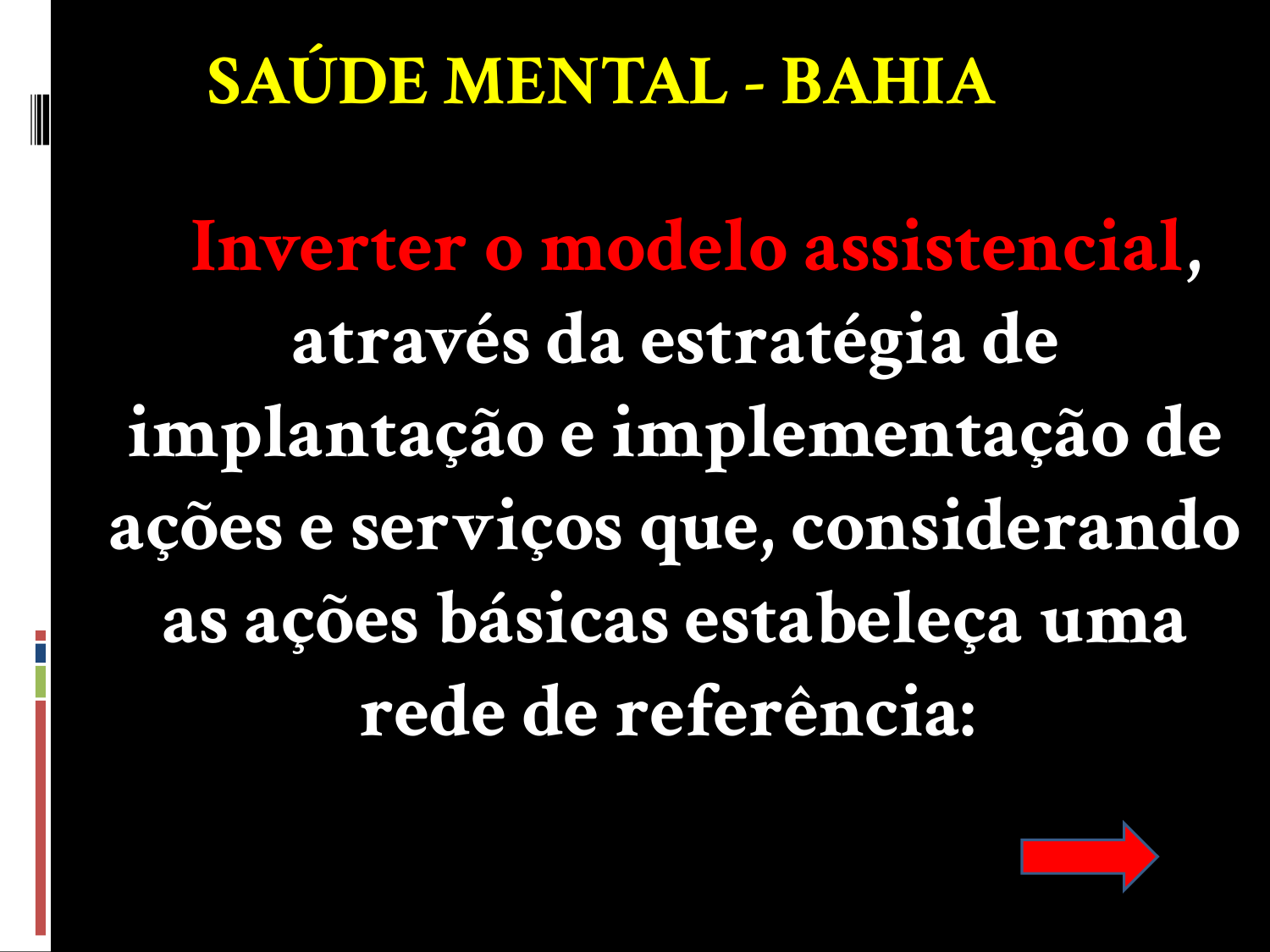

SAÚDE MENTAL - BAHIA
      Inverter o modelo assistencial, através da estratégia de implantação e implementação de ações e serviços que, considerando as ações básicas estabeleça uma rede de referência: